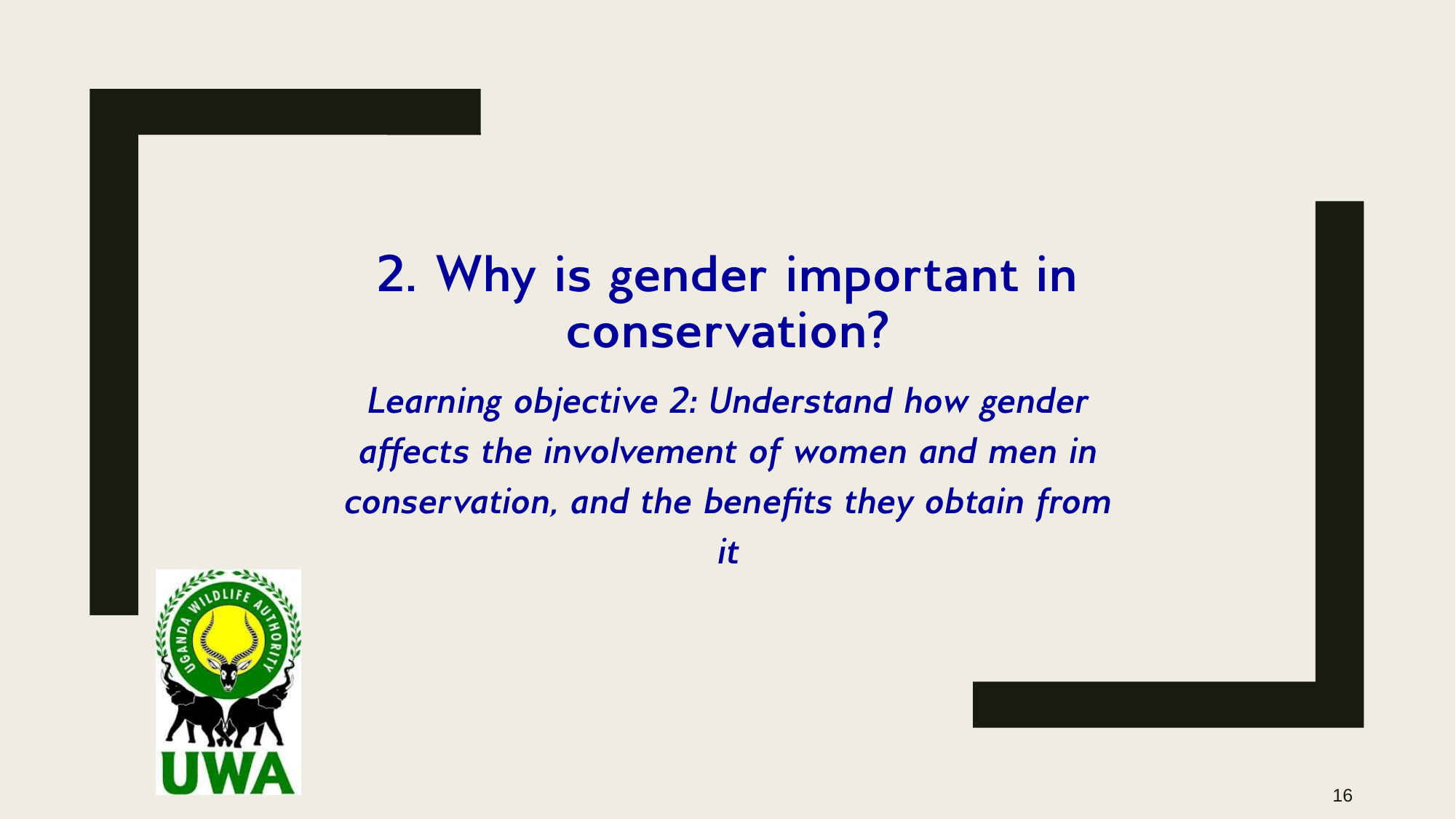

# 2. Why is gender important in conservation?
Learning objective 2: Understand how gender affects the involvement of women and men in conservation, and the benefits they obtain from it

16